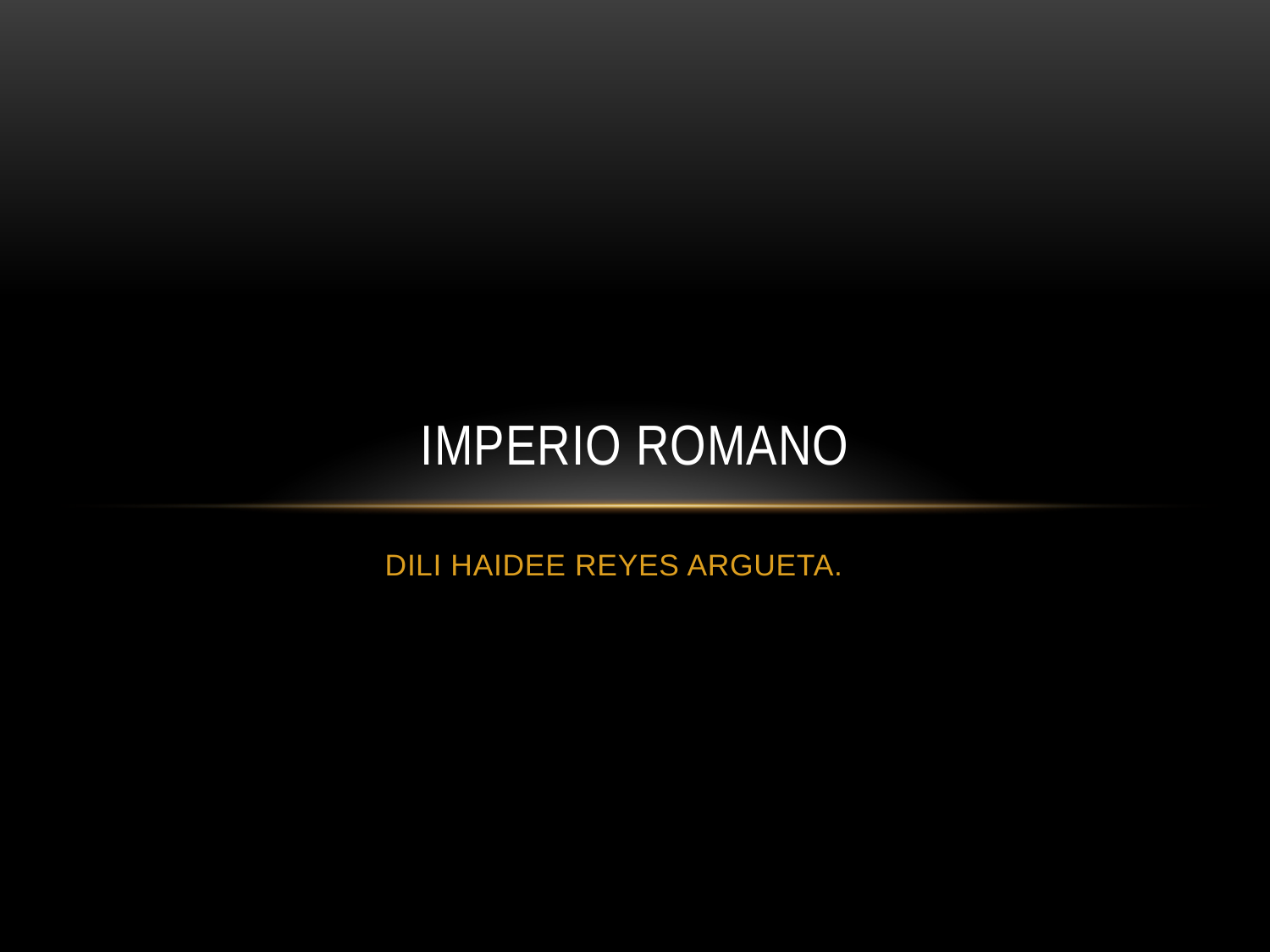

# Imperio romano
DILI HAIDEE REYES ARGUETA.